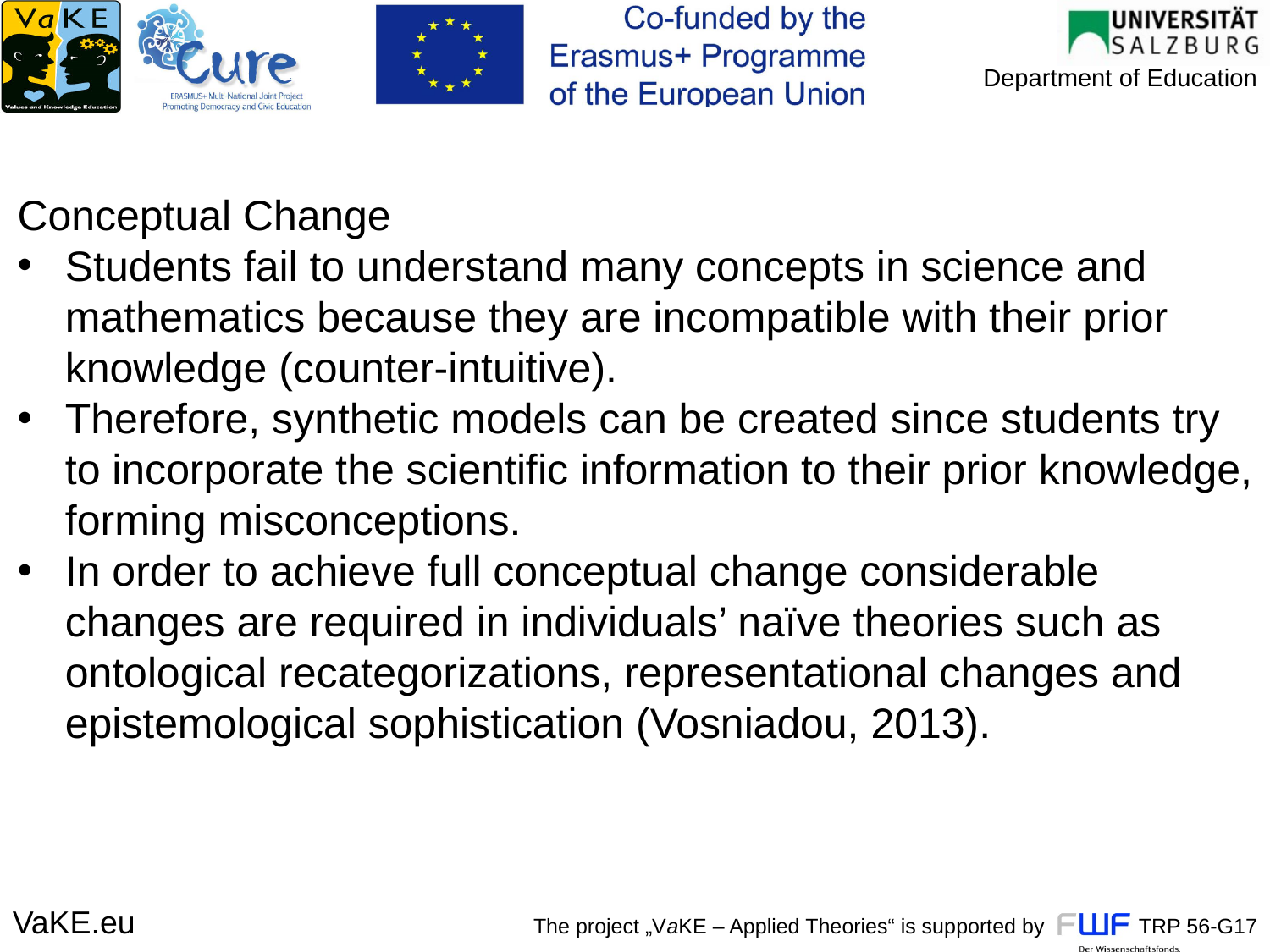

Conceptual Change
Students fail to understand many concepts in science and mathematics because they are incompatible with their prior knowledge (counter-intuitive).
Therefore, synthetic models can be created since students try to incorporate the scientific information to their prior knowledge, forming misconceptions.
In order to achieve full conceptual change considerable changes are required in individuals’ naïve theories such as ontological recategorizations, representational changes and epistemological sophistication (Vosniadou, 2013).